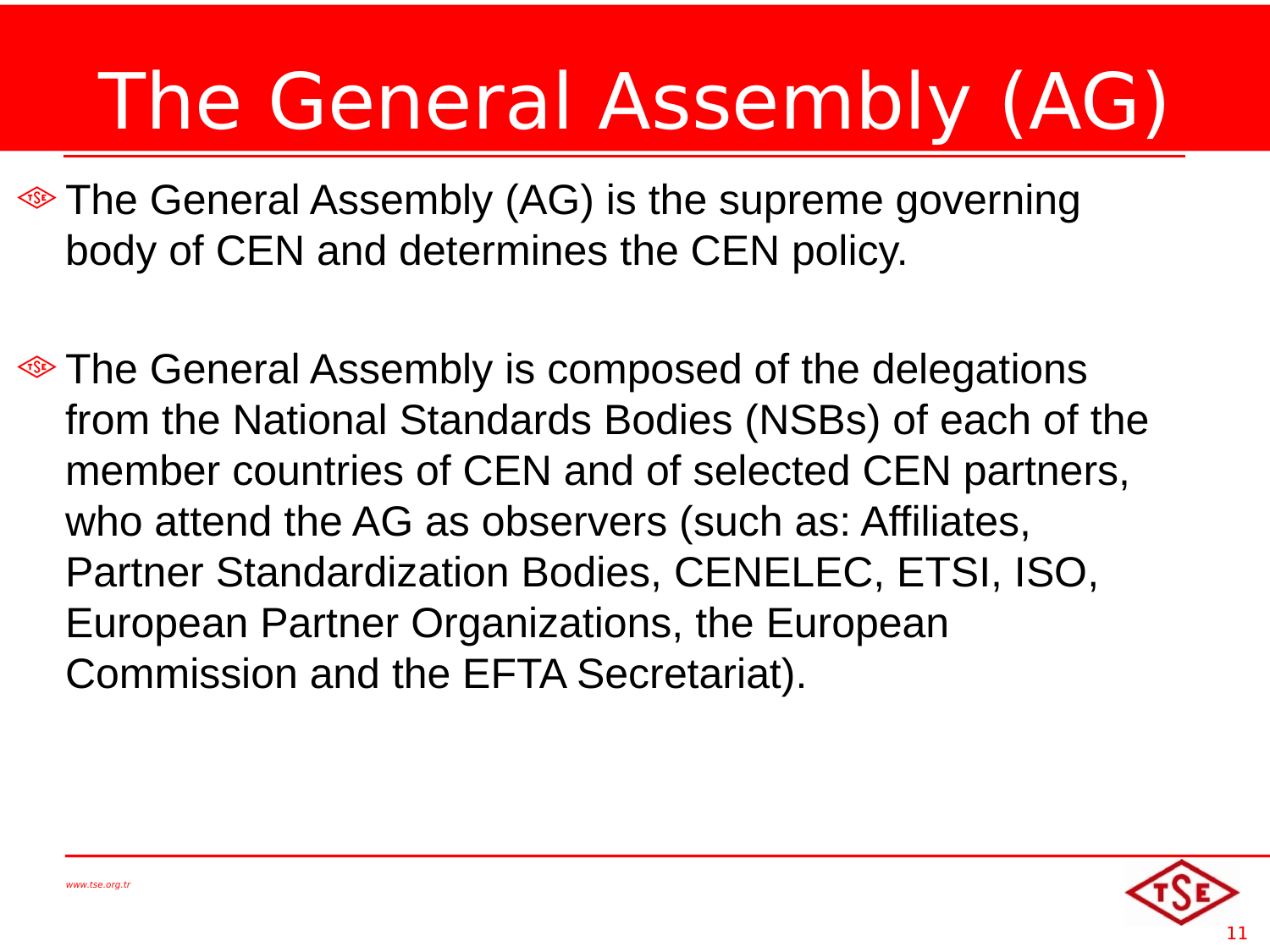

# The General Assembly (AG)
The General Assembly (AG) is the supreme governing body of CEN and determines the CEN policy.

The General Assembly is composed of the delegations from the National Standards Bodies (NSBs) of each of the member countries of CEN and of selected CEN partners, who attend the AG as observers (such as: Affiliates, Partner Standardization Bodies, CENELEC, ETSI, ISO, European Partner Organizations, the European Commission and the EFTA Secretariat).

www.tse.org.tr
11